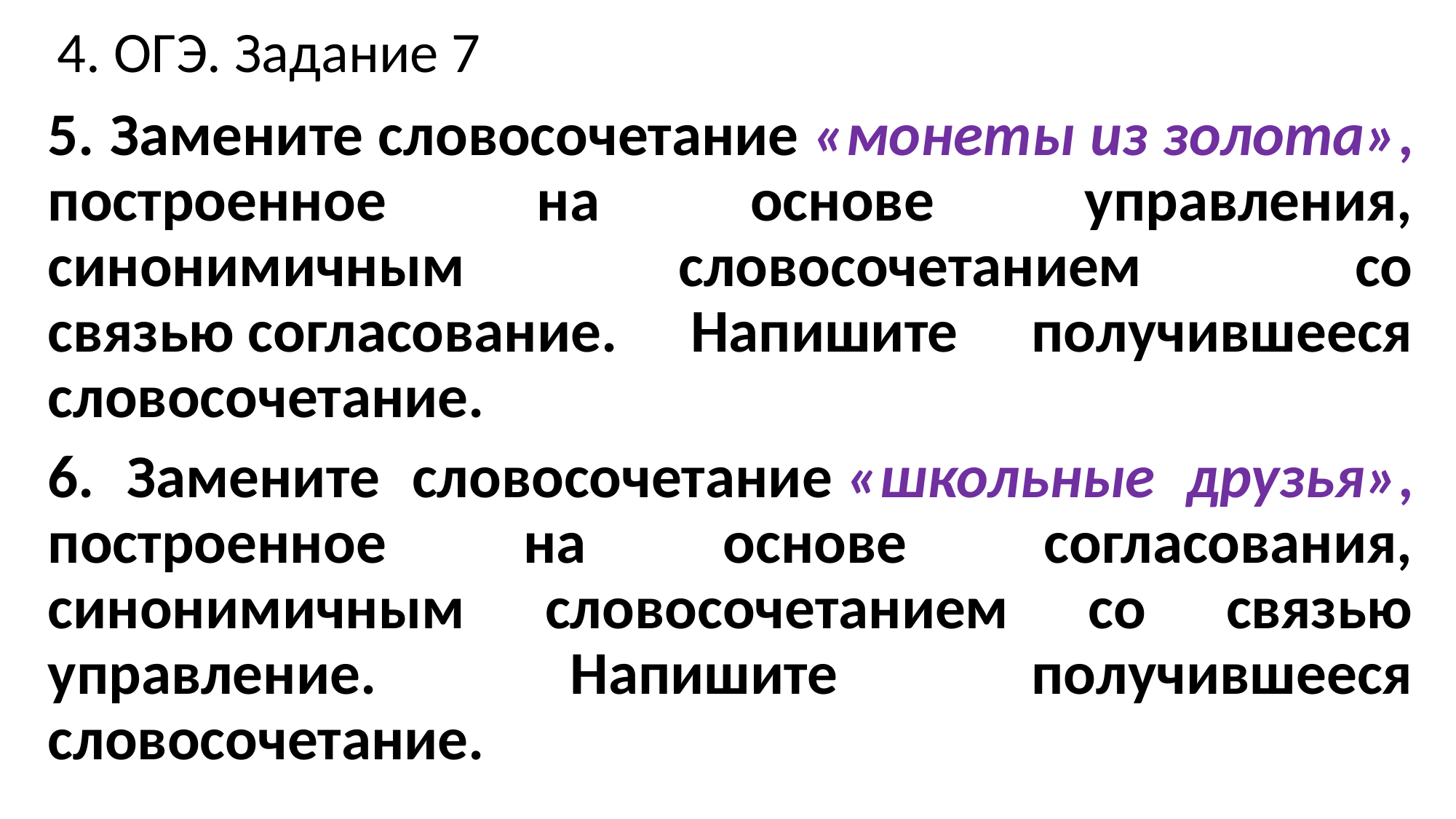

# 4. ОГЭ. Задание 7
5. Замените словосочетание «монеты из золота», построенное на основе управления, синонимичным словосочетанием со связью согласование. Напишите получившееся словосочетание.
6. Замените словосочетание «школьные друзья», построенное на основе согласования, синонимичным словосочетанием со связью управление. Напишите получившееся словосочетание.